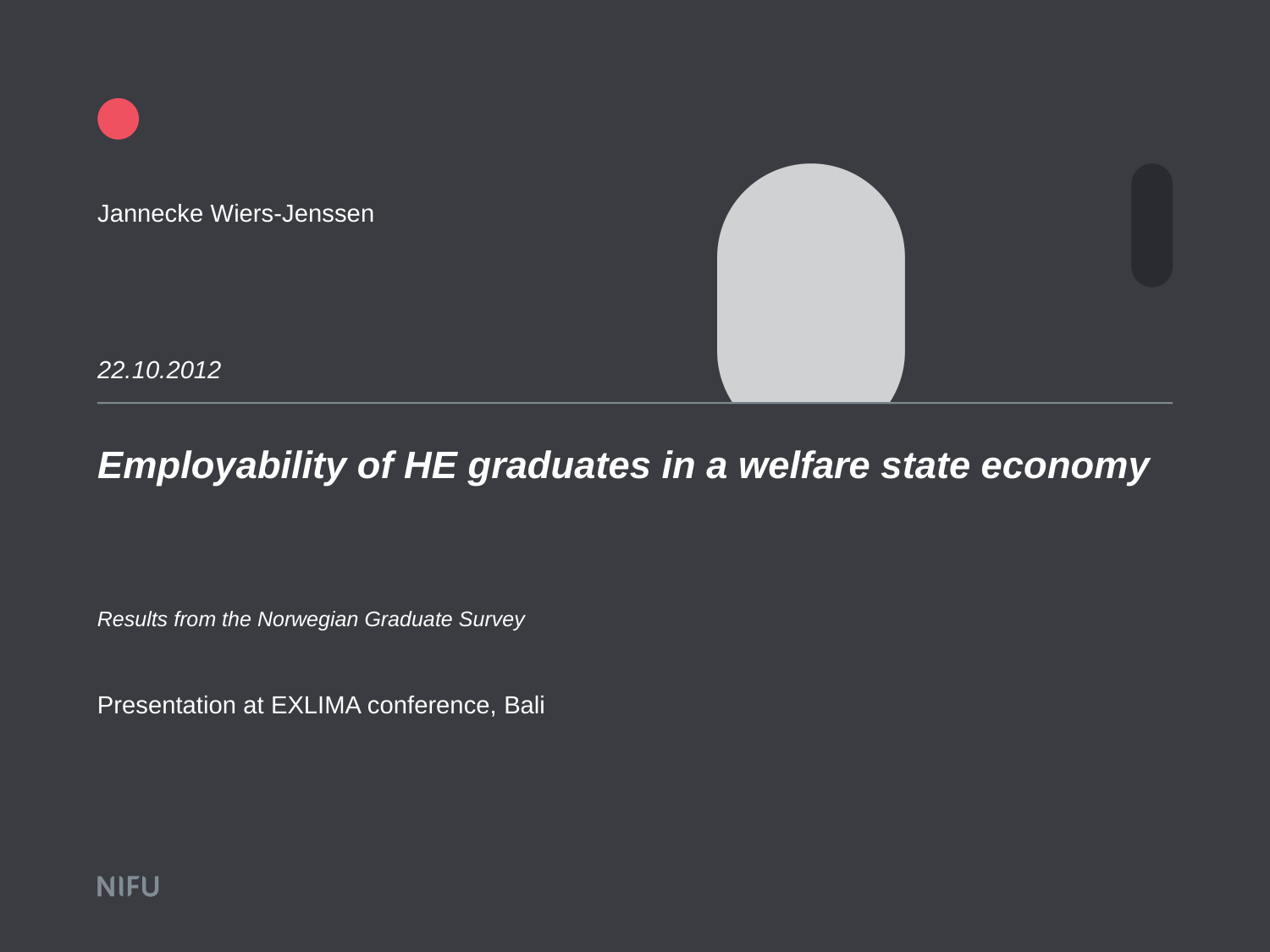

Jannecke Wiers-Jenssen
22.10.2012
# Employability of HE graduates in a welfare state economy
Results from the Norwegian Graduate Survey
Presentation at EXLIMA conference, Bali